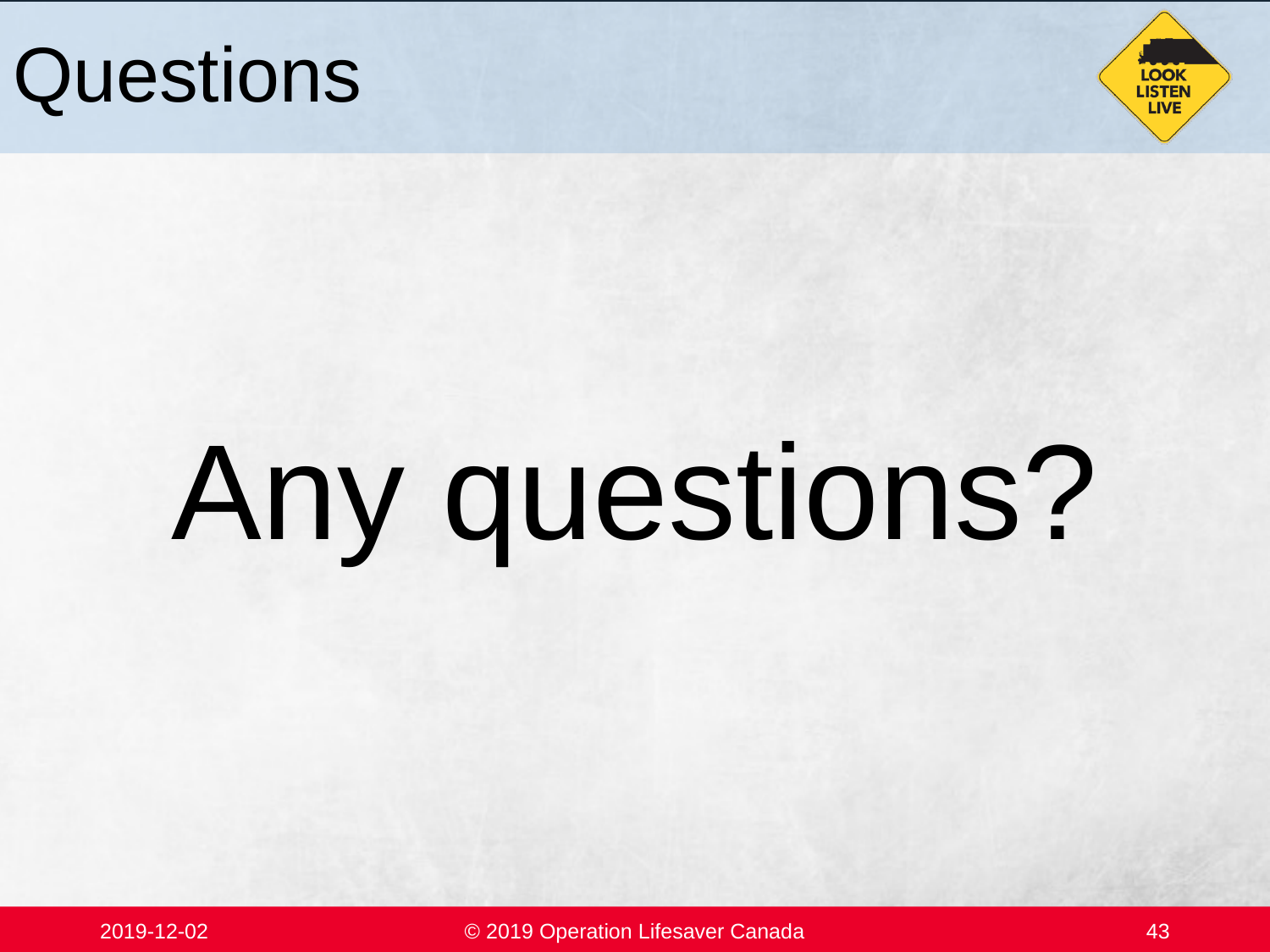

# Questions
Any questions?
2019-12-02
© 2019 Operation Lifesaver Canada
43